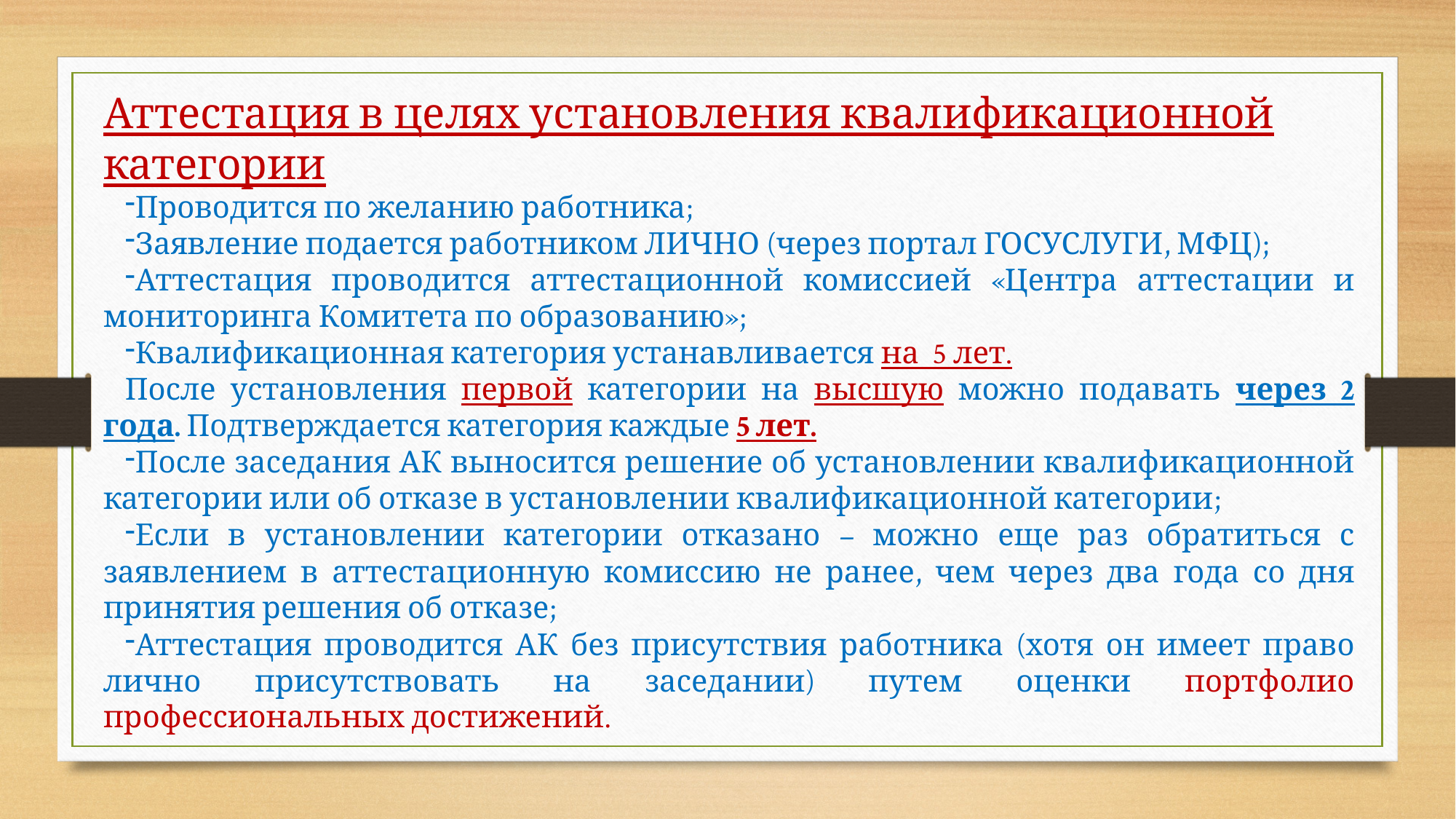

Аттестация в целях установления квалификационной категории
Проводится по желанию работника;
Заявление подается работником ЛИЧНО (через портал ГОСУСЛУГИ, МФЦ);
Аттестация проводится аттестационной комиссией «Центра аттестации и мониторинга Комитета по образованию»;
Квалификационная категория устанавливается на  5 лет.
После установления первой категории на высшую можно подавать через 2 года. Подтверждается категория каждые 5 лет.
После заседания АК выносится решение об установлении квалификационной категории или об отказе в установлении квалификационной категории;
Если в установлении категории отказано – можно еще раз обратиться с заявлением в аттестационную комиссию не ранее, чем через два года со дня принятия решения об отказе;
Аттестация проводится АК без присутствия работника (хотя он имеет право лично присутствовать на заседании) путем оценки портфолио профессиональных достижений.